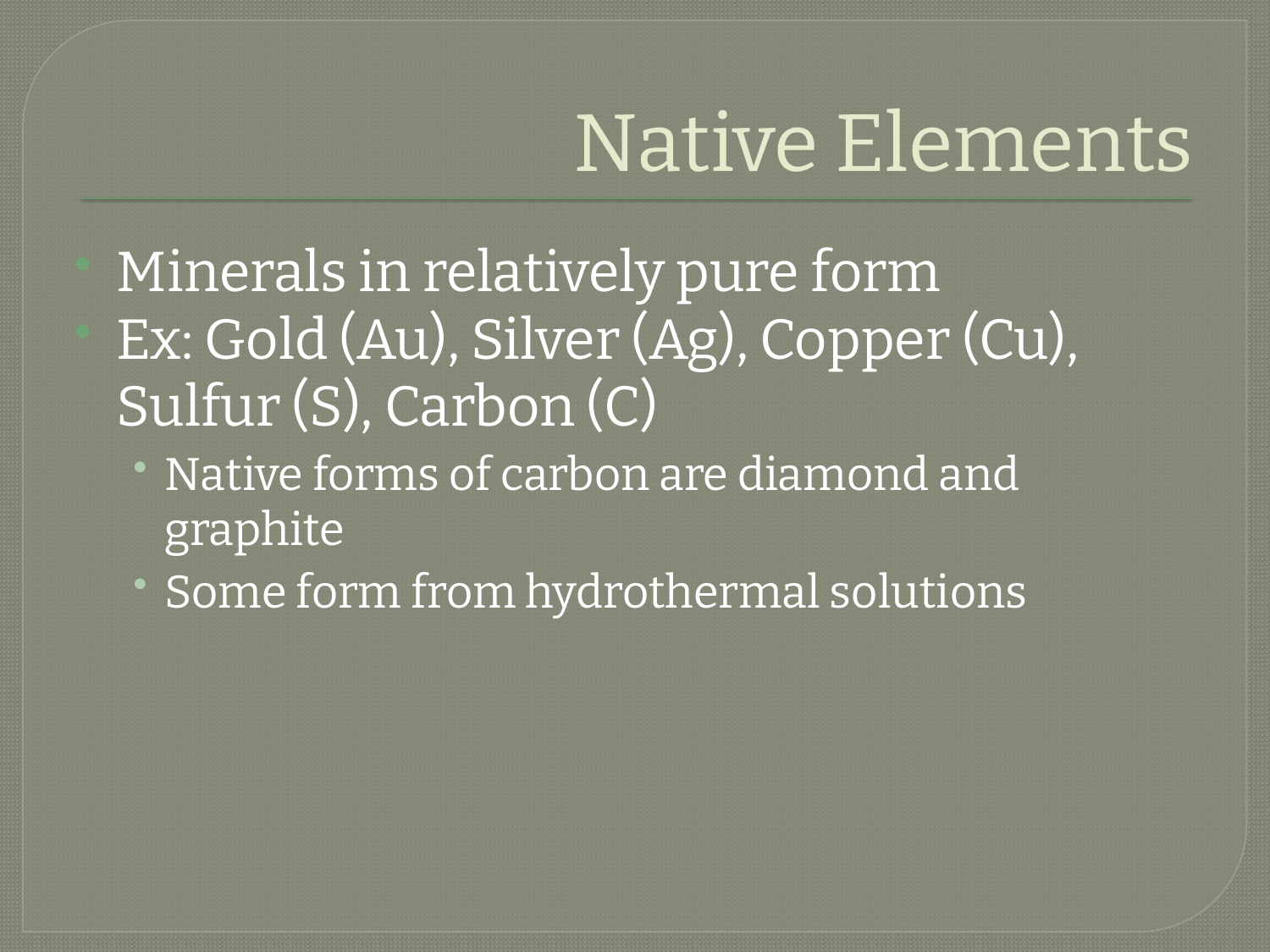

# Native Elements
Minerals in relatively pure form
Ex: Gold (Au), Silver (Ag), Copper (Cu), Sulfur (S), Carbon (C)
Native forms of carbon are diamond and graphite
Some form from hydrothermal solutions